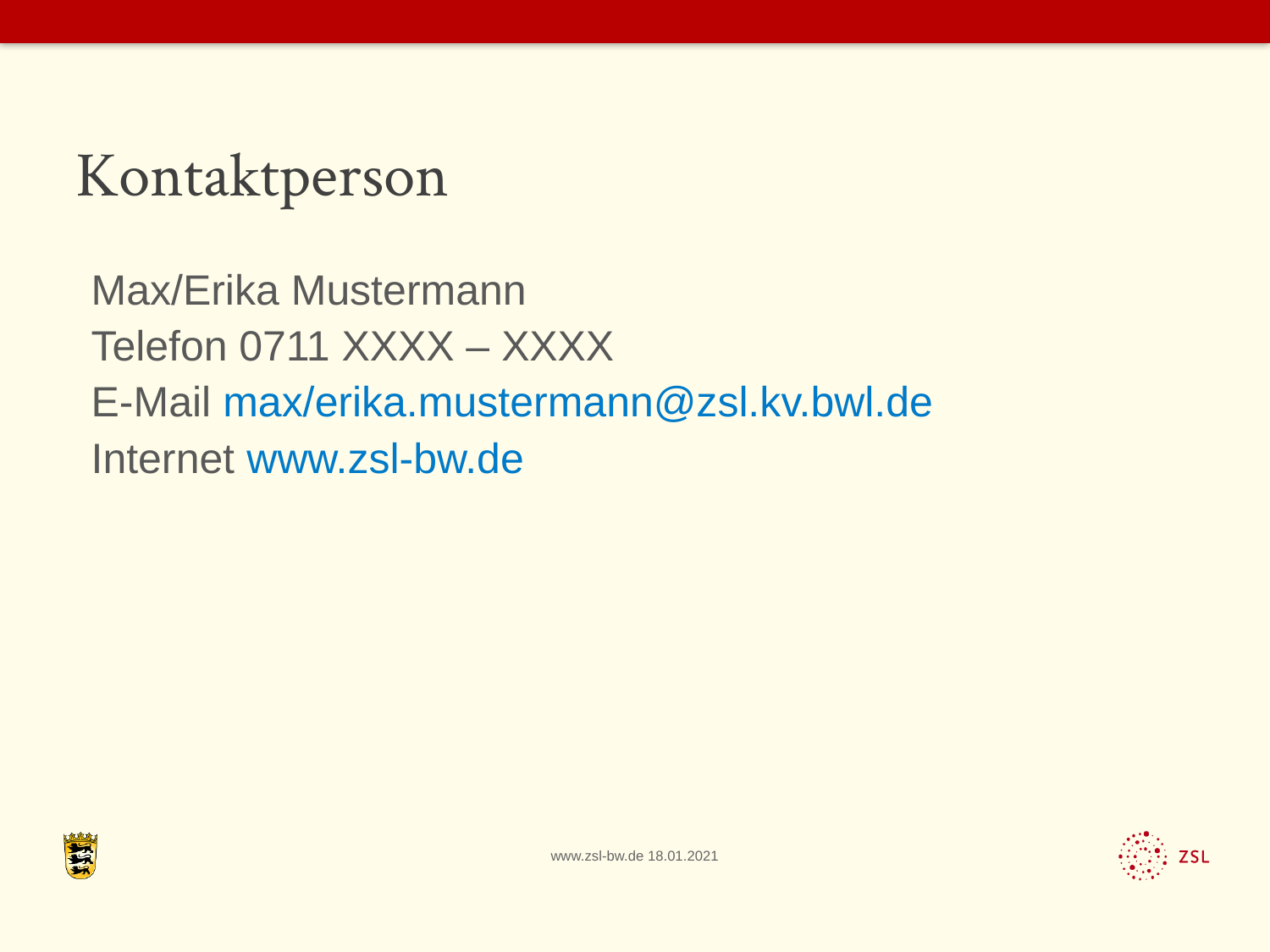

# Kontaktperson
Max/Erika Mustermann
Telefon 0711 XXXX – XXXX
E-Mail max/erika.mustermann@zsl.kv.bwl.de
Internet www.zsl-bw.de